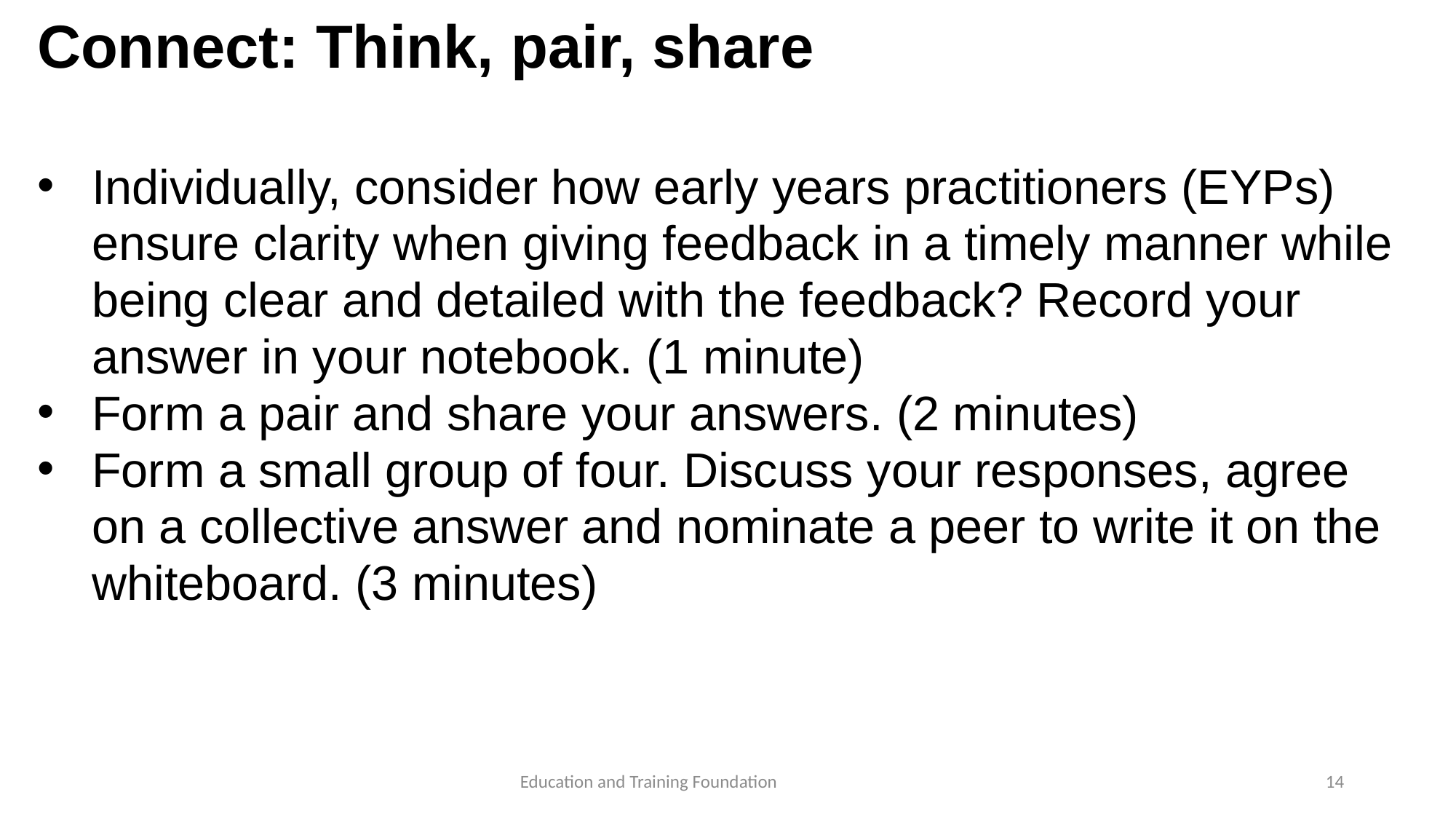

# Connect: Think, pair, share
Individually, consider how early years practitioners (EYPs) ensure clarity when giving feedback in a timely manner while being clear and detailed with the feedback? Record your answer in your notebook. (1 minute)
Form a pair and share your answers. (2 minutes)
Form a small group of four. Discuss your responses, agree on a collective answer and nominate a peer to write it on the whiteboard. (3 minutes)
14
Education and Training Foundation